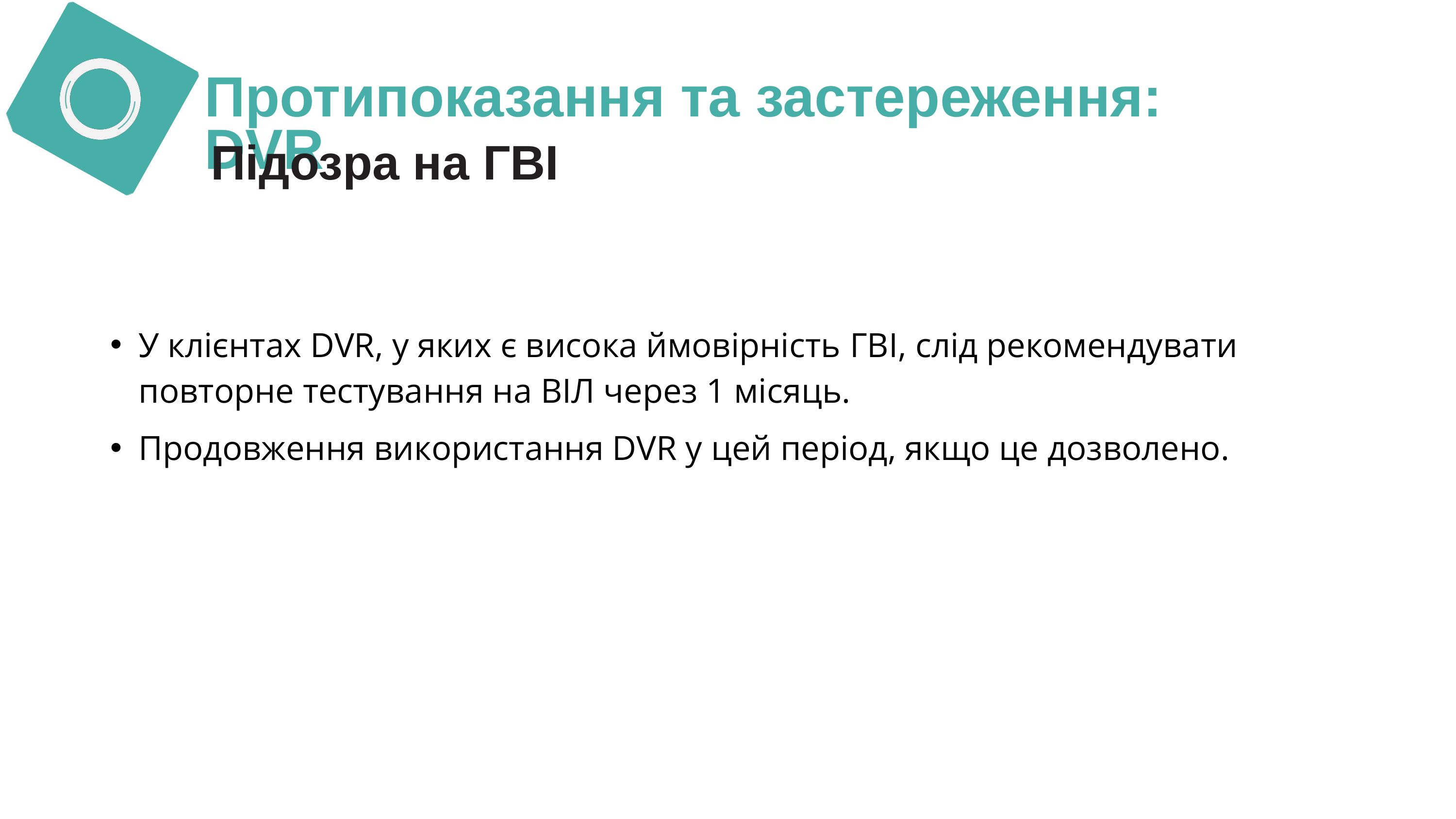

Протипоказання та застереження: DVR
Підозра на ГВІ
У клієнтах DVR, у яких є висока ймовірність ГВІ, слід рекомендувати повторне тестування на ВІЛ через 1 місяць.
Продовження використання DVR у цей період, якщо це дозволено.